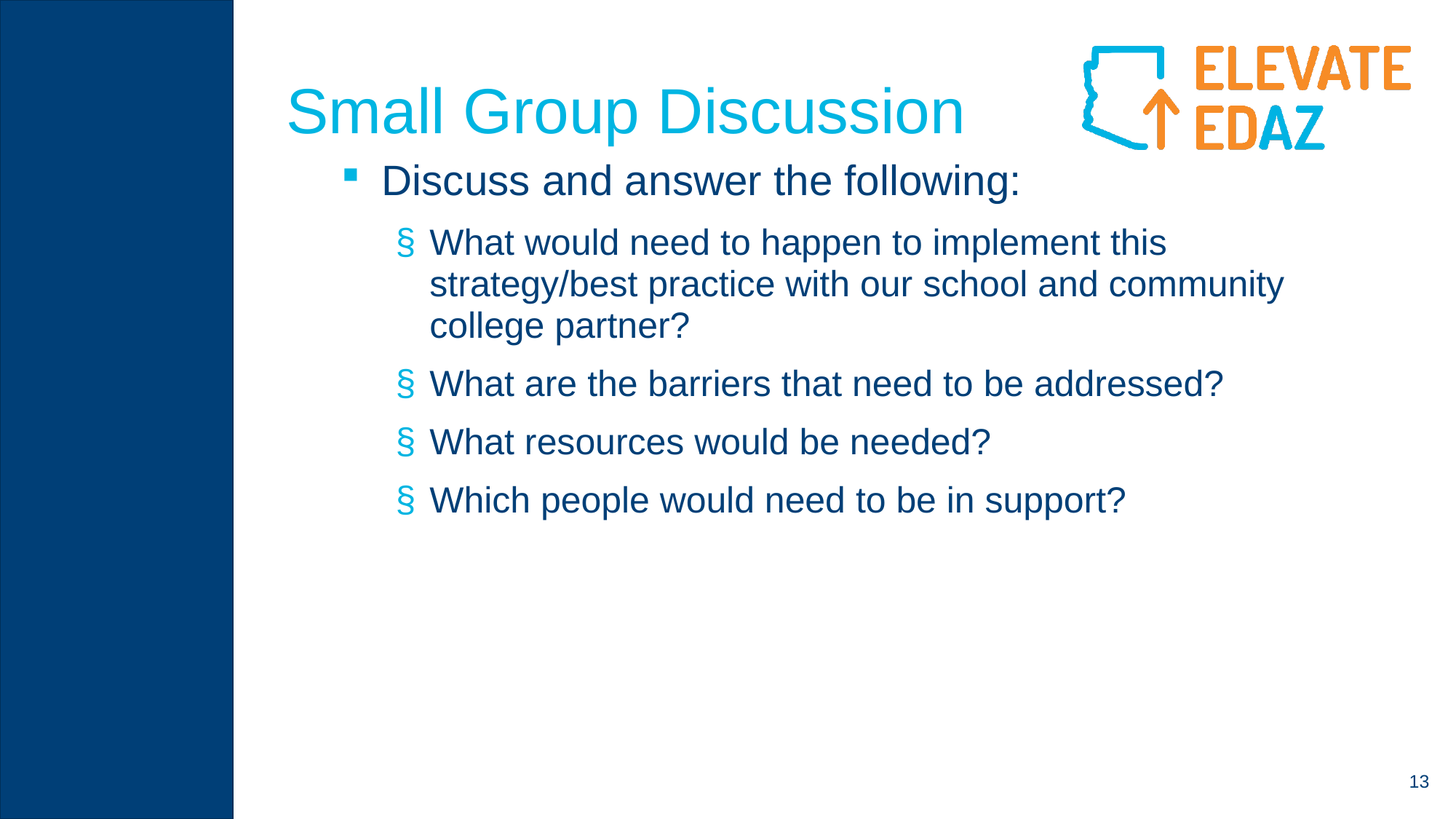

# Small Group Discussion
Discuss and answer the following:
What would need to happen to implement this strategy/best practice with our school and community college partner?
What are the barriers that need to be addressed?
What resources would be needed?
Which people would need to be in support?

13